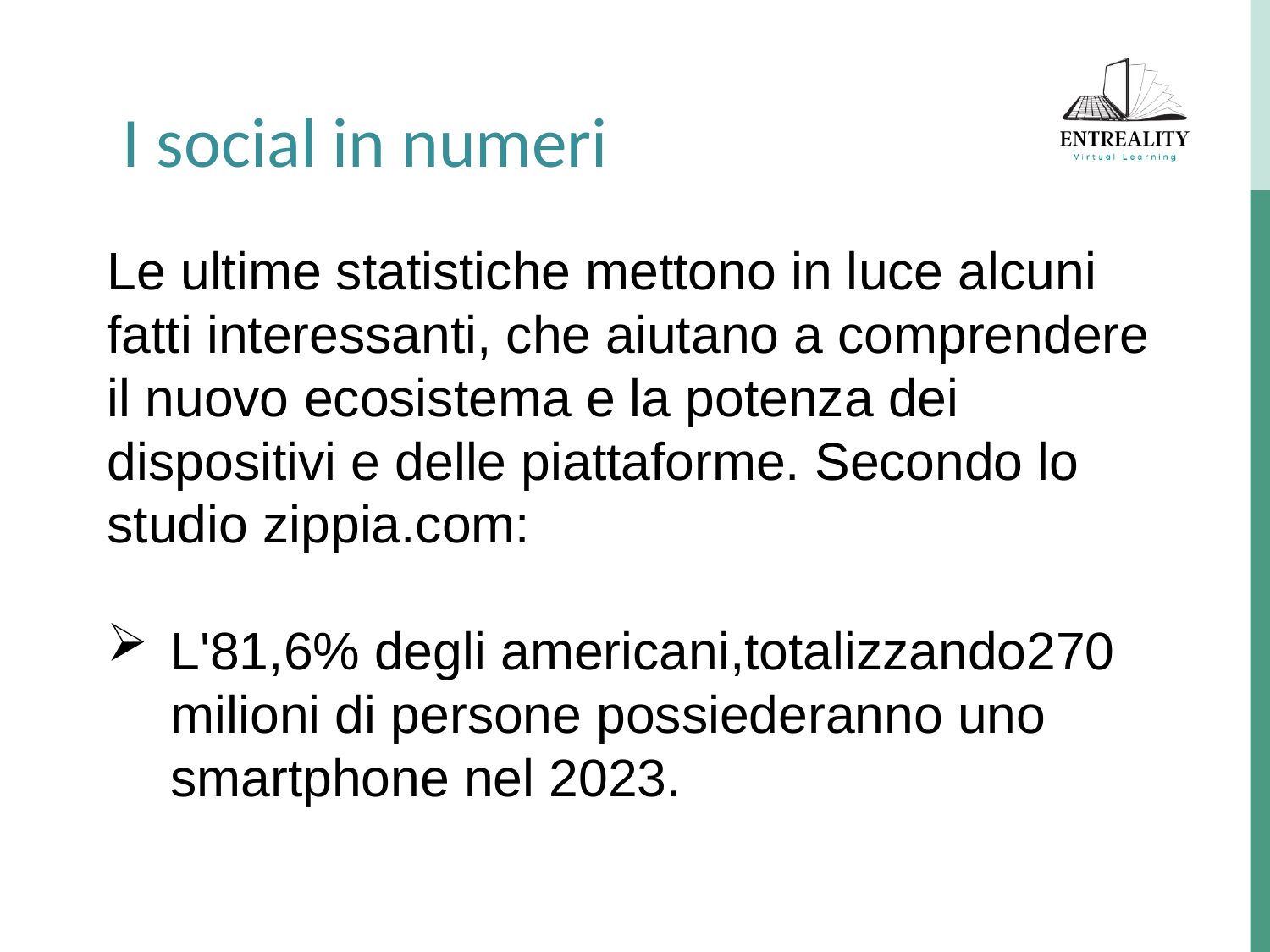

I social in numeri

Le ultime statistiche mettono in luce alcuni fatti interessanti, che aiutano a comprendere il nuovo ecosistema e la potenza dei dispositivi e delle piattaforme. Secondo lo studio zippia.com:

L'81,6% degli americani,totalizzando270 milioni di persone possiederanno uno smartphone nel 2023.